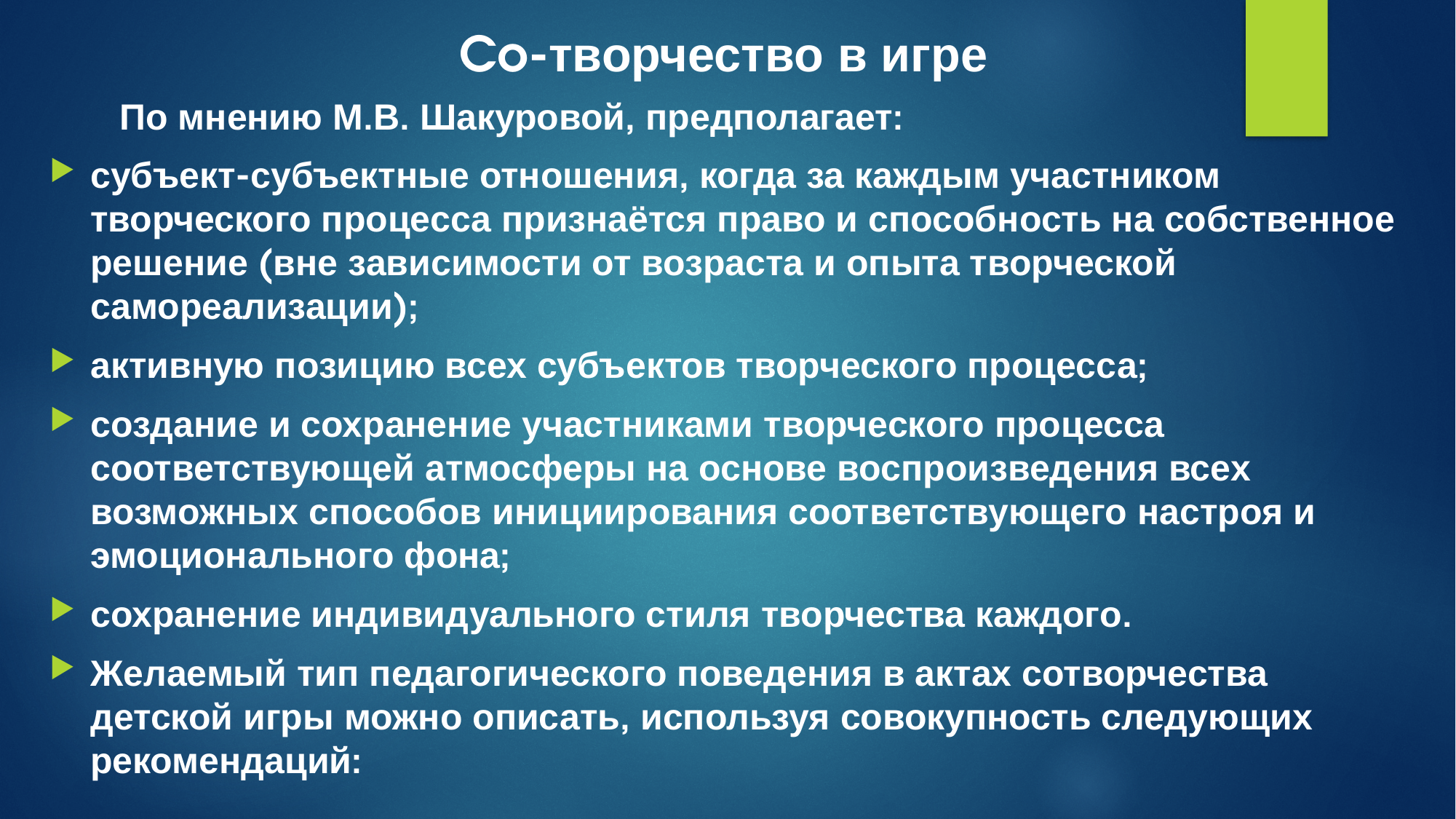

Co-творчество в игре
       По мнению М.В. Шакуровой, предполагает:
субъект-субъектные отношения, когда за каждым участником творческого процесса признаётся право и способность на собственное решение (вне зависимости от возраста и опыта творческой самореализации);
активную позицию всех субъектов творческого процесса;
создание и сохранение участниками творческого процесса соответствующей атмосферы на основе воспроизведения всех возможных способов инициирования соответствующего настроя и эмоционального фона;
сохранение индивидуального стиля творчества каждого.
Желаемый тип педагогического поведения в актах сотворчества детской игры можно описать, используя совокупность следующих рекомендаций: